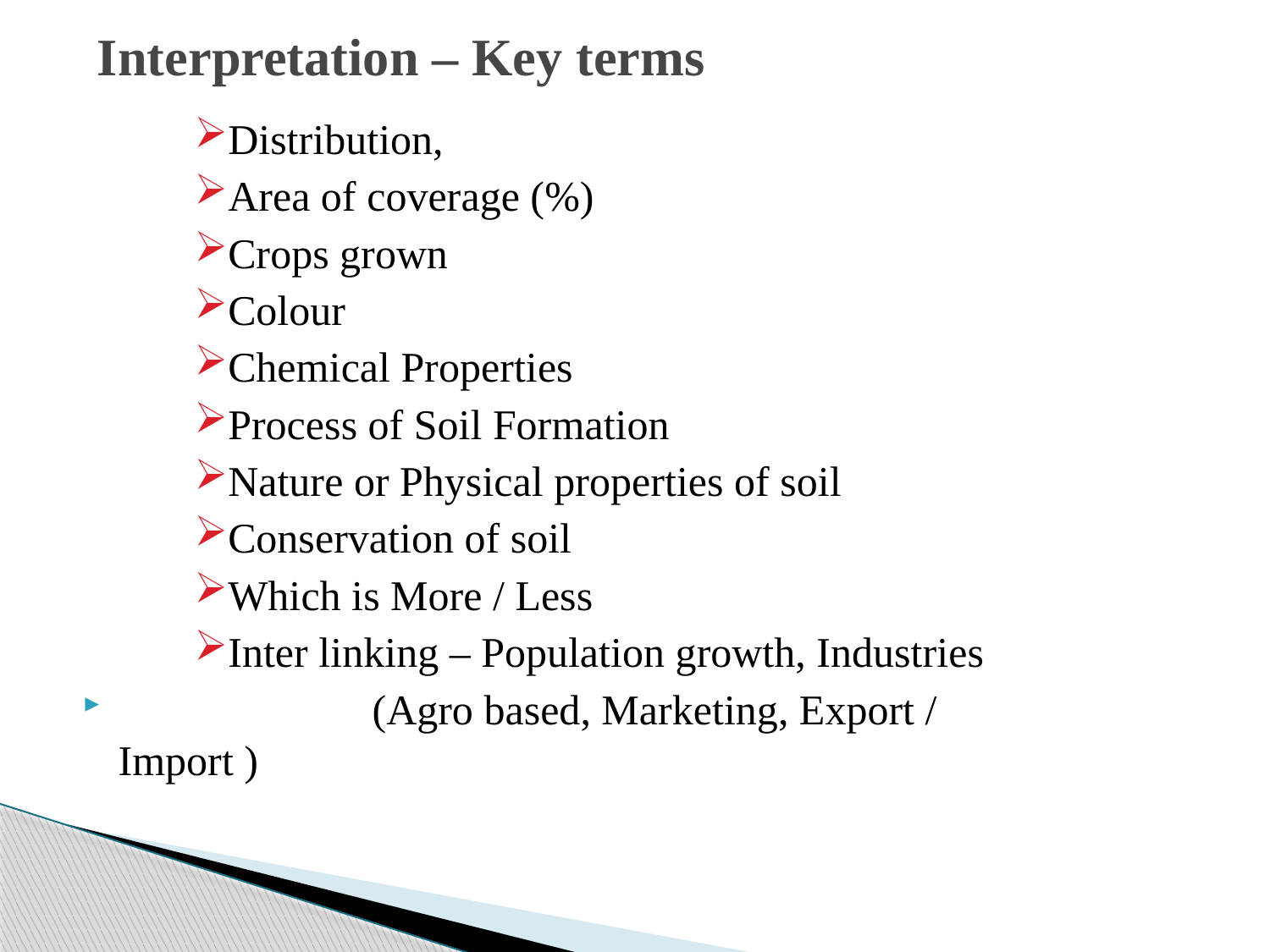

# Interpretation – Key terms
Distribution,
Area of coverage (%)
Crops grown
Colour
Chemical Properties
Process of Soil Formation
Nature or Physical properties of soil
Conservation of soil
Which is More / Less
Inter linking – Population growth, Industries
		(Agro based, Marketing, Export / Import )